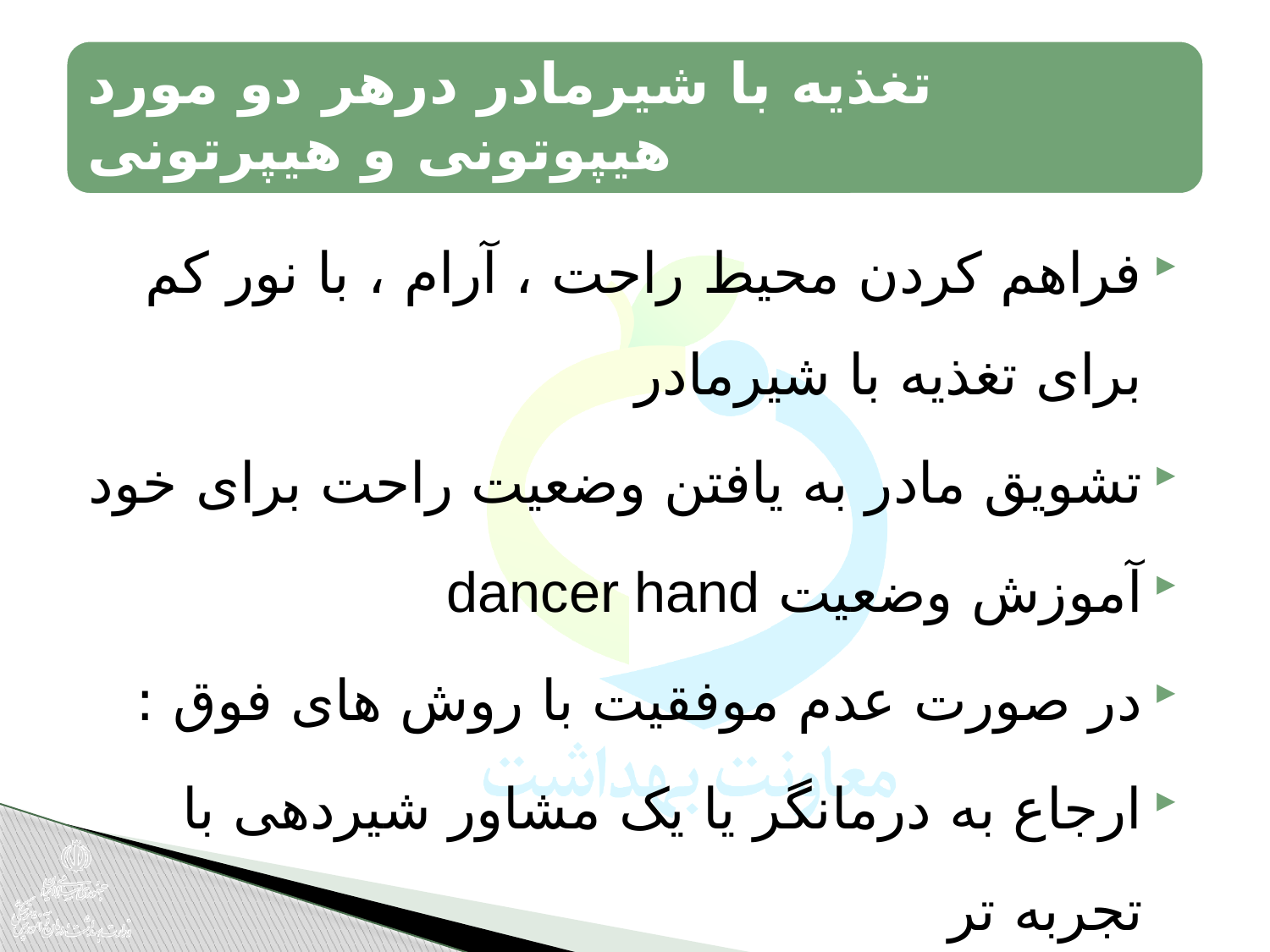

تغذیه با شیرمادر درهر دو مورد هیپوتونی و هیپرتونی
فراهم کردن محیط راحت ، آرام ، با نور کم برای تغذیه با شیرمادر
تشویق مادر به یافتن وضعیت راحت برای خود
آموزش وضعیت dancer hand
در صورت عدم موفقیت با روش های فوق :
ارجاع به درمانگر یا یک مشاور شیردهی با تجربه تر